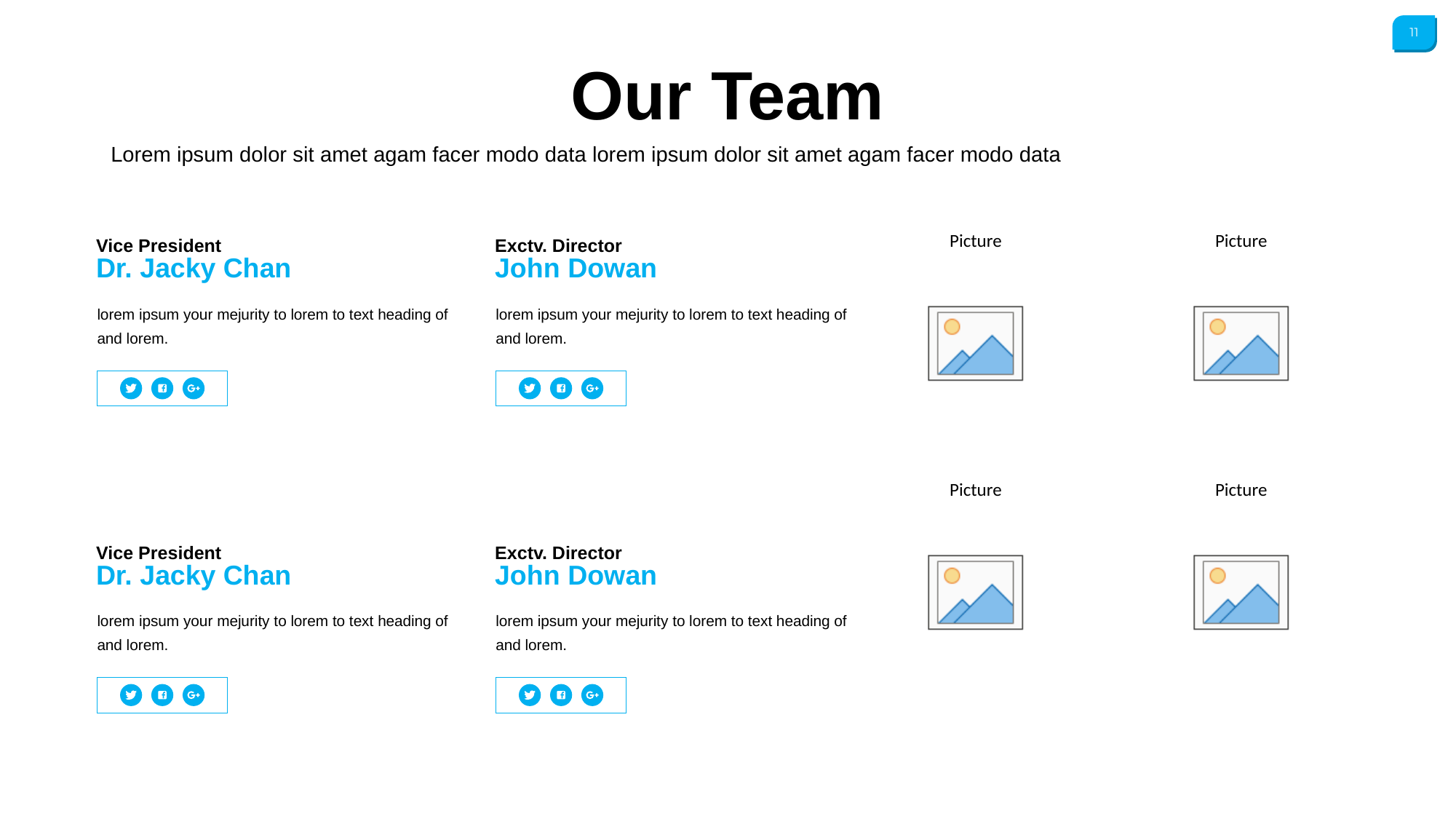

Our Team
Lorem ipsum dolor sit amet agam facer modo data lorem ipsum dolor sit amet agam facer modo data
Vice President
Dr. Jacky Chan
lorem ipsum your mejurity to lorem to text heading of and lorem.

Vice President
Dr. Jacky Chan
lorem ipsum your mejurity to lorem to text heading of and lorem.

Exctv. Director
John Dowan
lorem ipsum your mejurity to lorem to text heading of and lorem.

Exctv. Director
John Dowan
lorem ipsum your mejurity to lorem to text heading of and lorem.